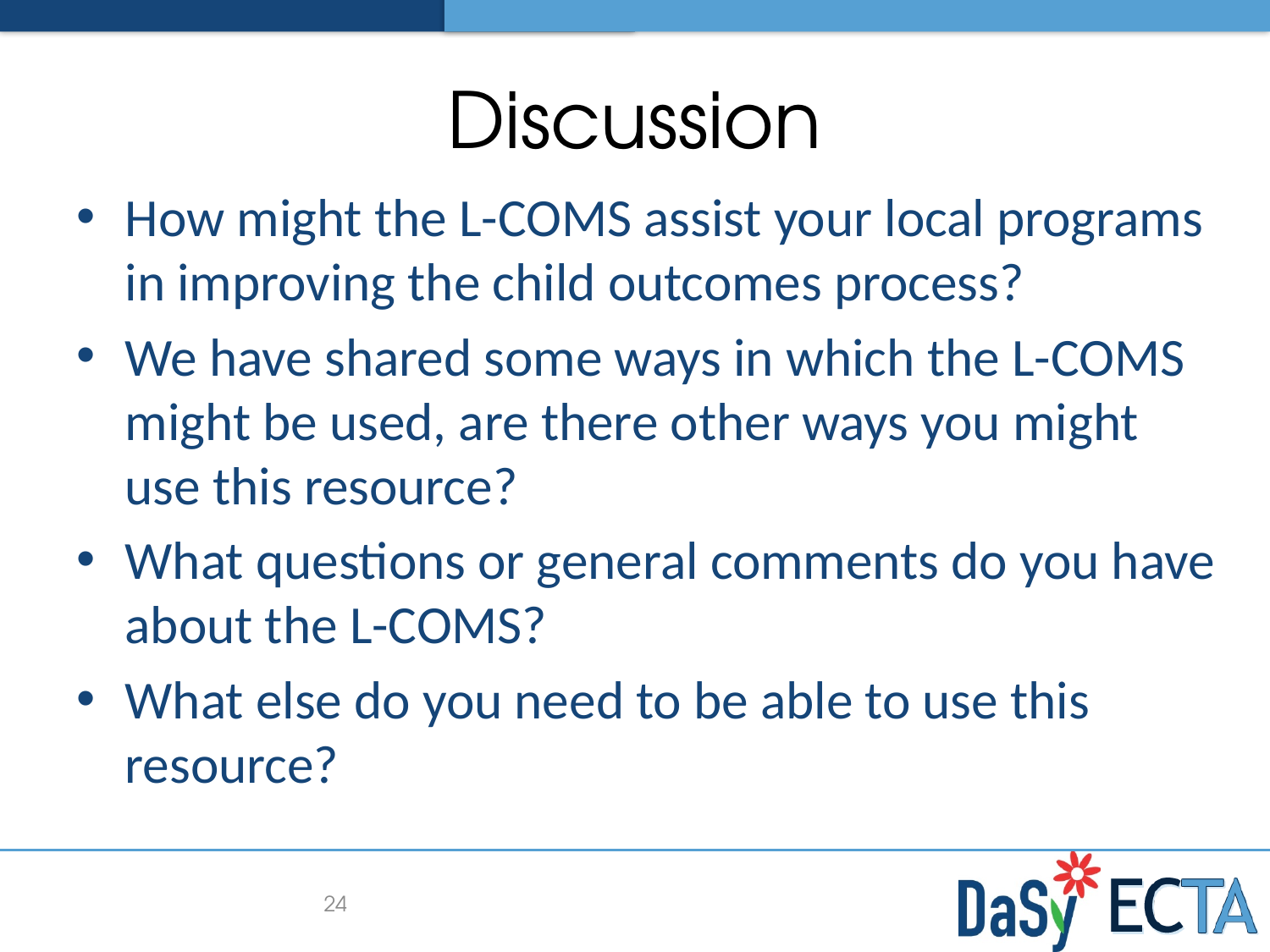

# Discussion
How might the L-COMS assist your local programs in improving the child outcomes process?
We have shared some ways in which the L-COMS might be used, are there other ways you might use this resource?
What questions or general comments do you have about the L-COMS?
What else do you need to be able to use this resource?
24